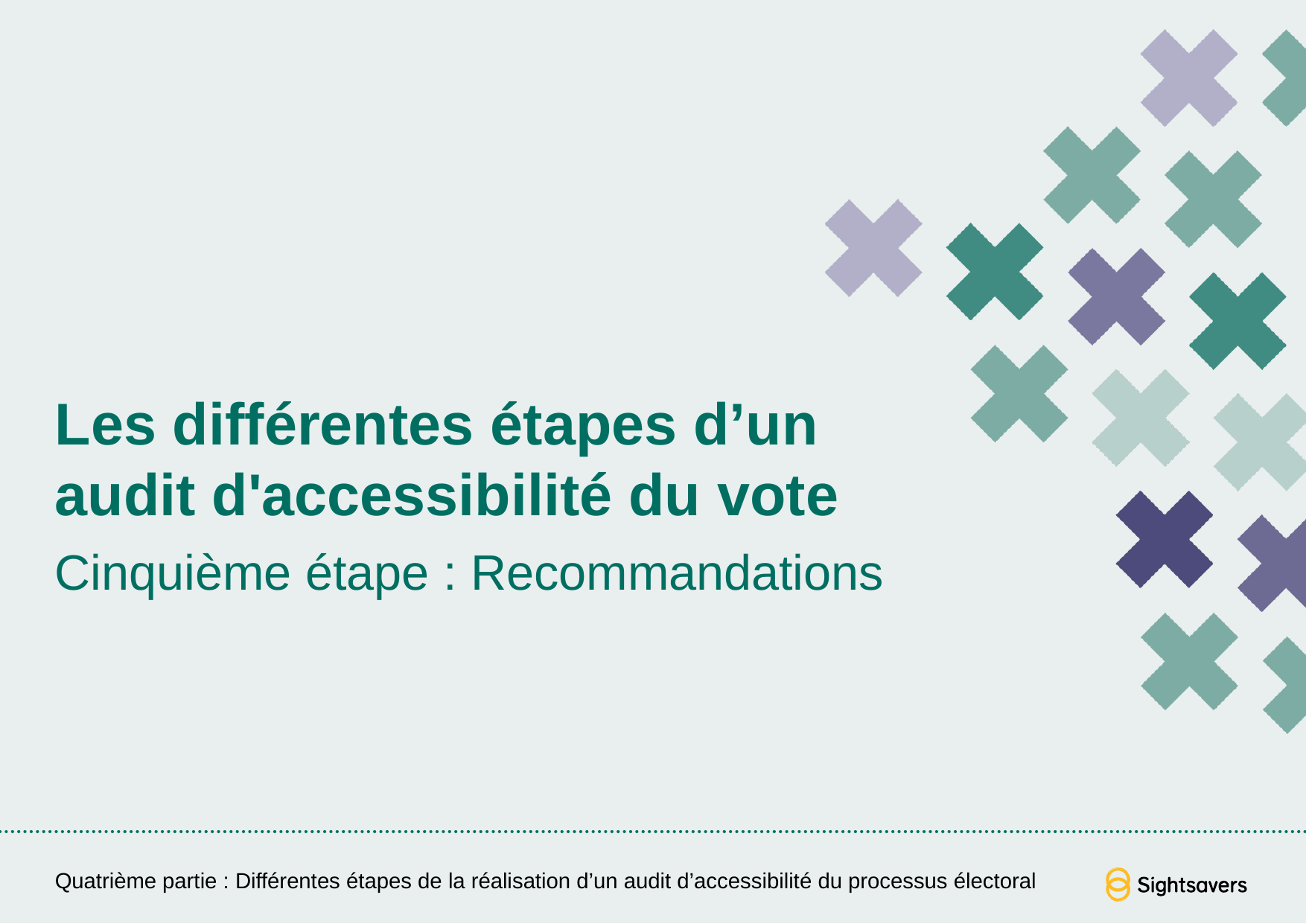

# Les différentes étapes d’un audit d'accessibilité du vote
Cinquième étape : Recommandations
Quatrième partie : Différentes étapes de la réalisation d’un audit d’accessibilité du processus électoral